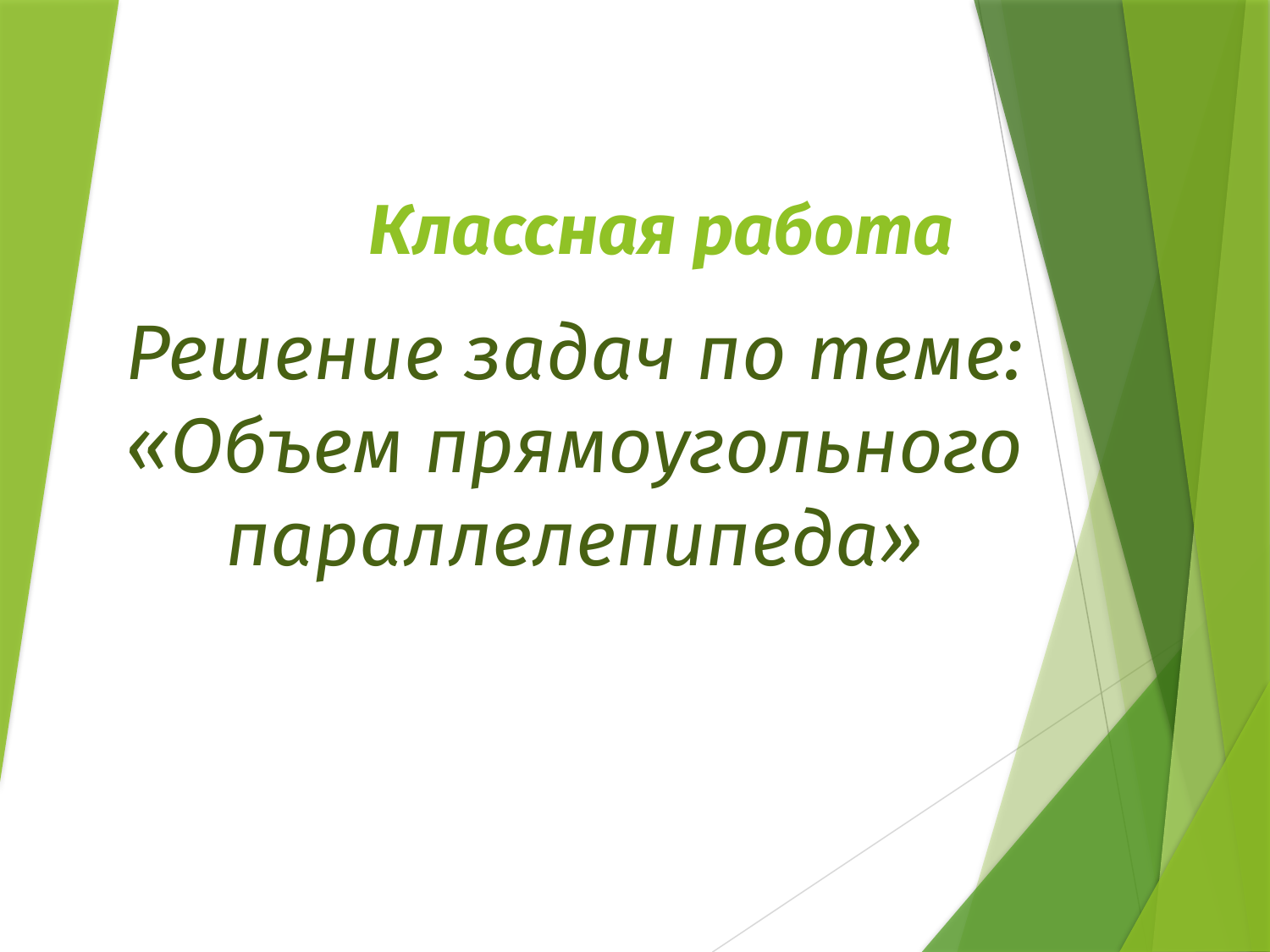

# Классная работа
Решение задач по теме: «Объем прямоугольного параллелепипеда»